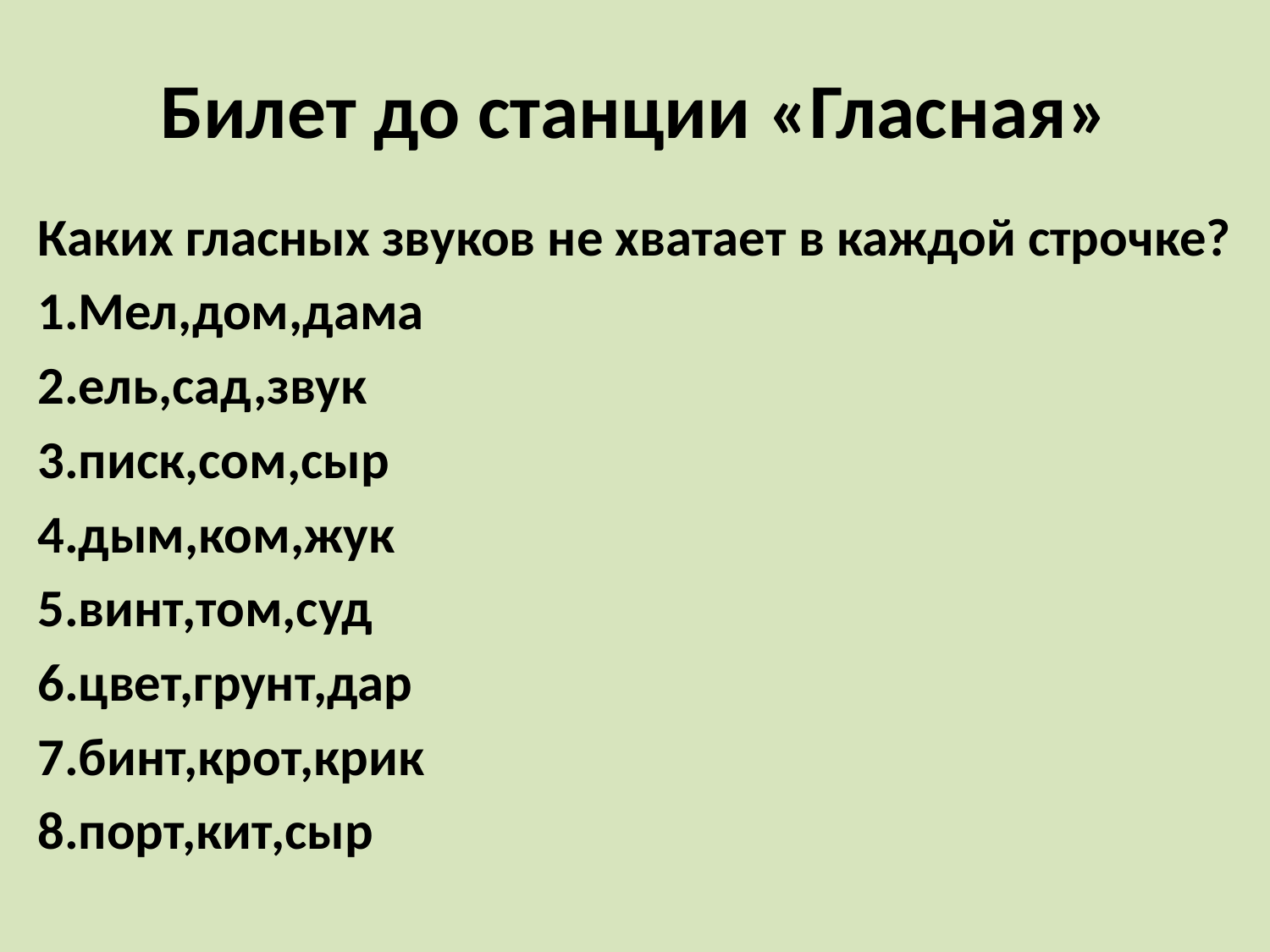

# Билет до станции «Гласная»
Каких гласных звуков не хватает в каждой строчке?
1.Мел,дом,дама
2.ель,сад,звук
3.писк,сом,сыр
4.дым,ком,жук
5.винт,том,суд
6.цвет,грунт,дар
7.бинт,крот,крик
8.порт,кит,сыр